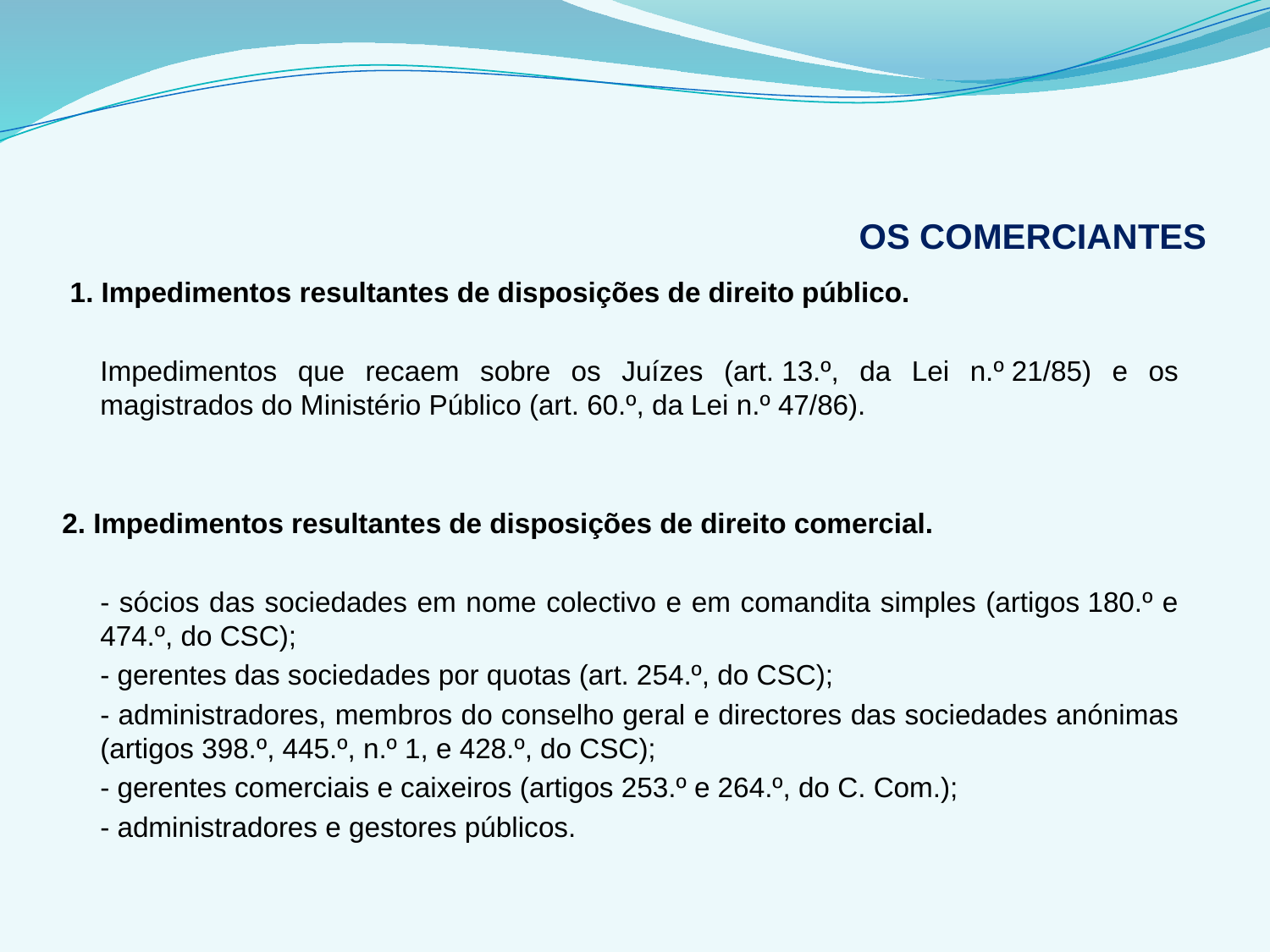

# OS COMERCIANTES
 1. Impedimentos resultantes de disposições de direito público.

	Impedimentos que recaem sobre os Juízes (art. 13.º, da Lei n.º 21/85) e os magistrados do Ministério Público (art. 60.º, da Lei n.º 47/86).

2. Impedimentos resultantes de disposições de direito comercial.

	- sócios das sociedades em nome colectivo e em comandita simples (artigos 180.º e 474.º, do CSC);
	- gerentes das sociedades por quotas (art. 254.º, do CSC);
	- administradores, membros do conselho geral e directores das sociedades anónimas (artigos 398.º, 445.º, n.º 1, e 428.º, do CSC);
	- gerentes comerciais e caixeiros (artigos 253.º e 264.º, do C. Com.);
	- administradores e gestores públicos.